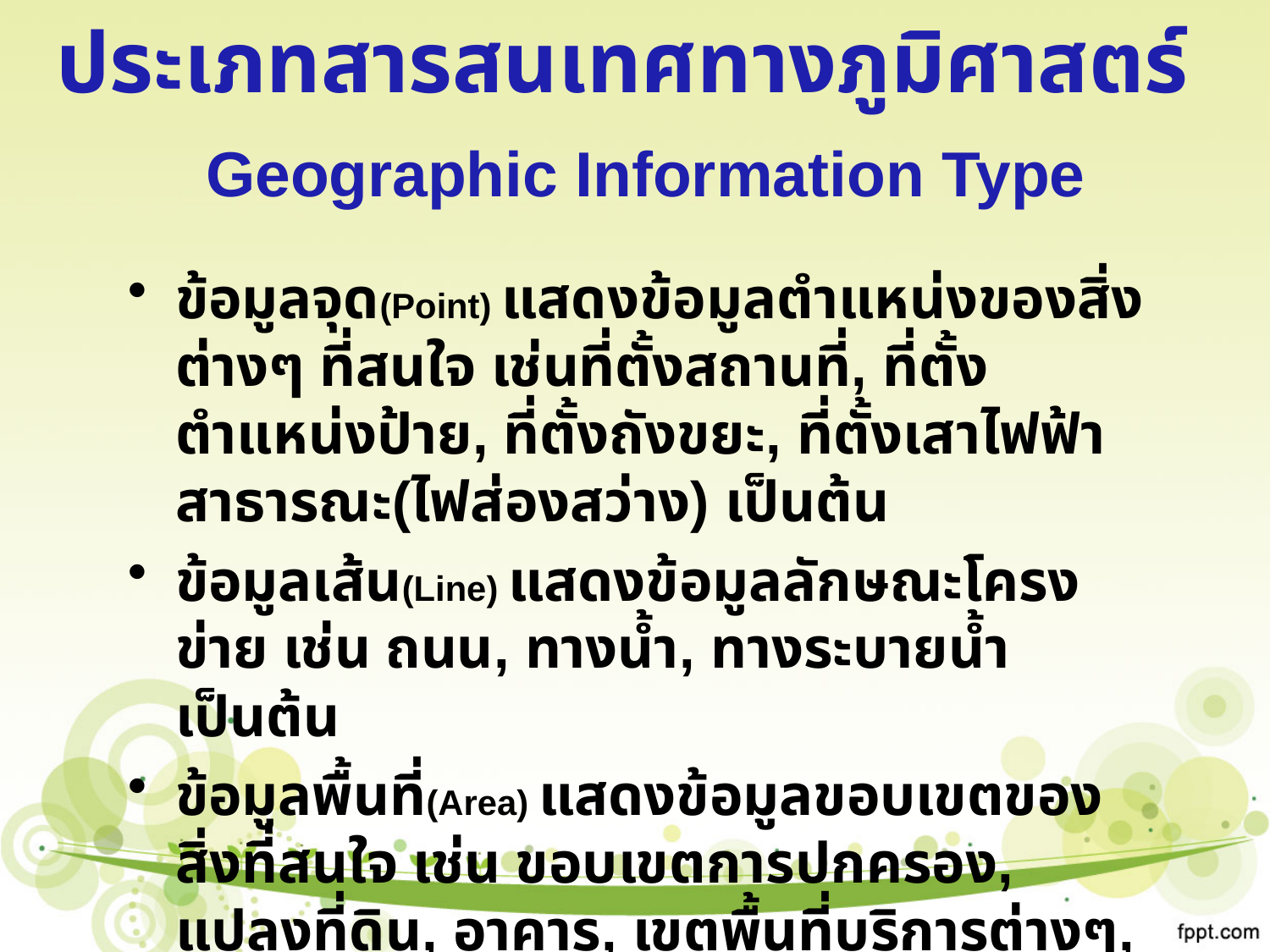

# ประเภทสารสนเทศทางภูมิศาสตร์ Geographic Information Type
ข้อมูลจุด(Point) แสดงข้อมูลตำแหน่งของสิ่งต่างๆ ที่สนใจ เช่นที่ตั้งสถานที่, ที่ตั้งตำแหน่งป้าย, ที่ตั้งถังขยะ, ที่ตั้งเสาไฟฟ้าสาธารณะ(ไฟส่องสว่าง) เป็นต้น
ข้อมูลเส้น(Line) แสดงข้อมูลลักษณะโครงข่าย เช่น ถนน, ทางน้ำ, ทางระบายน้ำ เป็นต้น
ข้อมูลพื้นที่(Area) แสดงข้อมูลขอบเขตของสิ่งที่สนใจ เช่น ขอบเขตการปกครอง, แปลงที่ดิน, อาคาร, เขตพื้นที่บริการต่างๆ, เขตเลือกตั้ง เป็นต้น